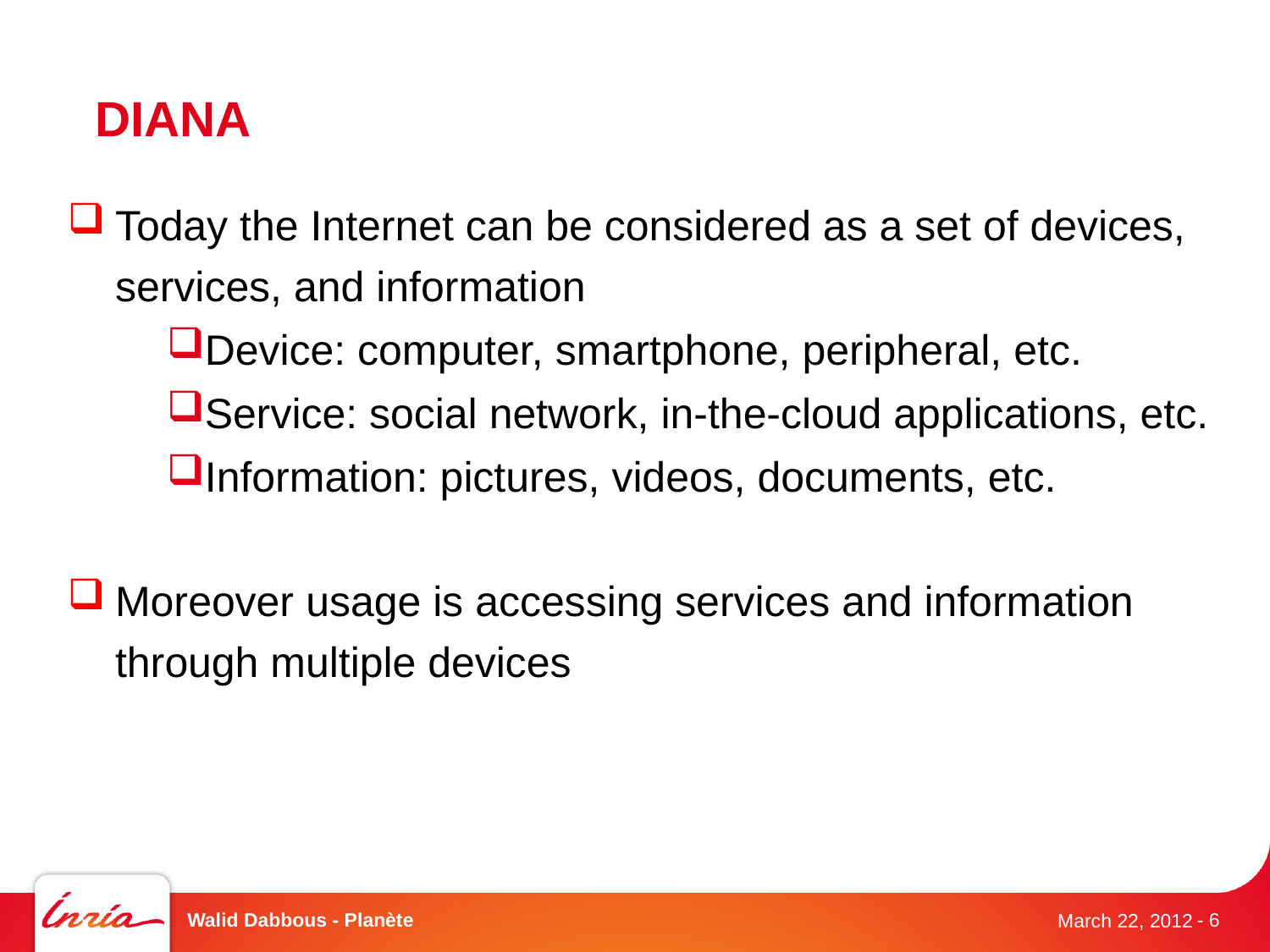

# DIANA
Today the Internet can be considered as a set of devices, services, and information
Device: computer, smartphone, peripheral, etc.
Service: social network, in-the-cloud applications, etc.
Information: pictures, videos, documents, etc.

Moreover usage is accessing services and information through multiple devices
Walid Dabbous - Planète
- 6
March 22, 2012